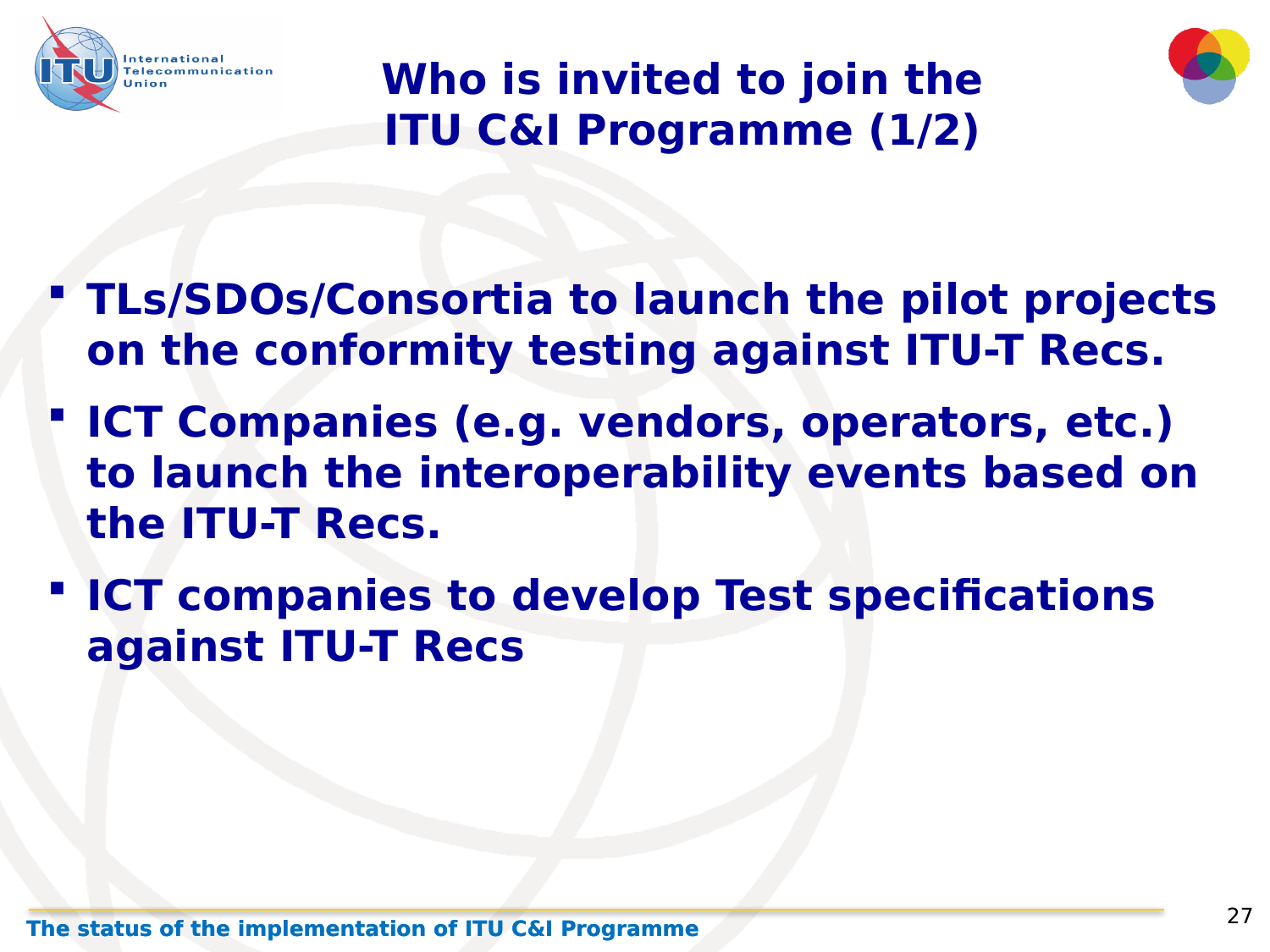

Who is invited to join the
ITU C&I Programme (1/2)
TLs/SDOs/Consortia to launch the pilot projects on the conformity testing against ITU-T Recs.
ICT Companies (e.g. vendors, operators, etc.) to launch the interoperability events based on the ITU-T Recs.
ICT companies to develop Test specifications against ITU-T Recs
27